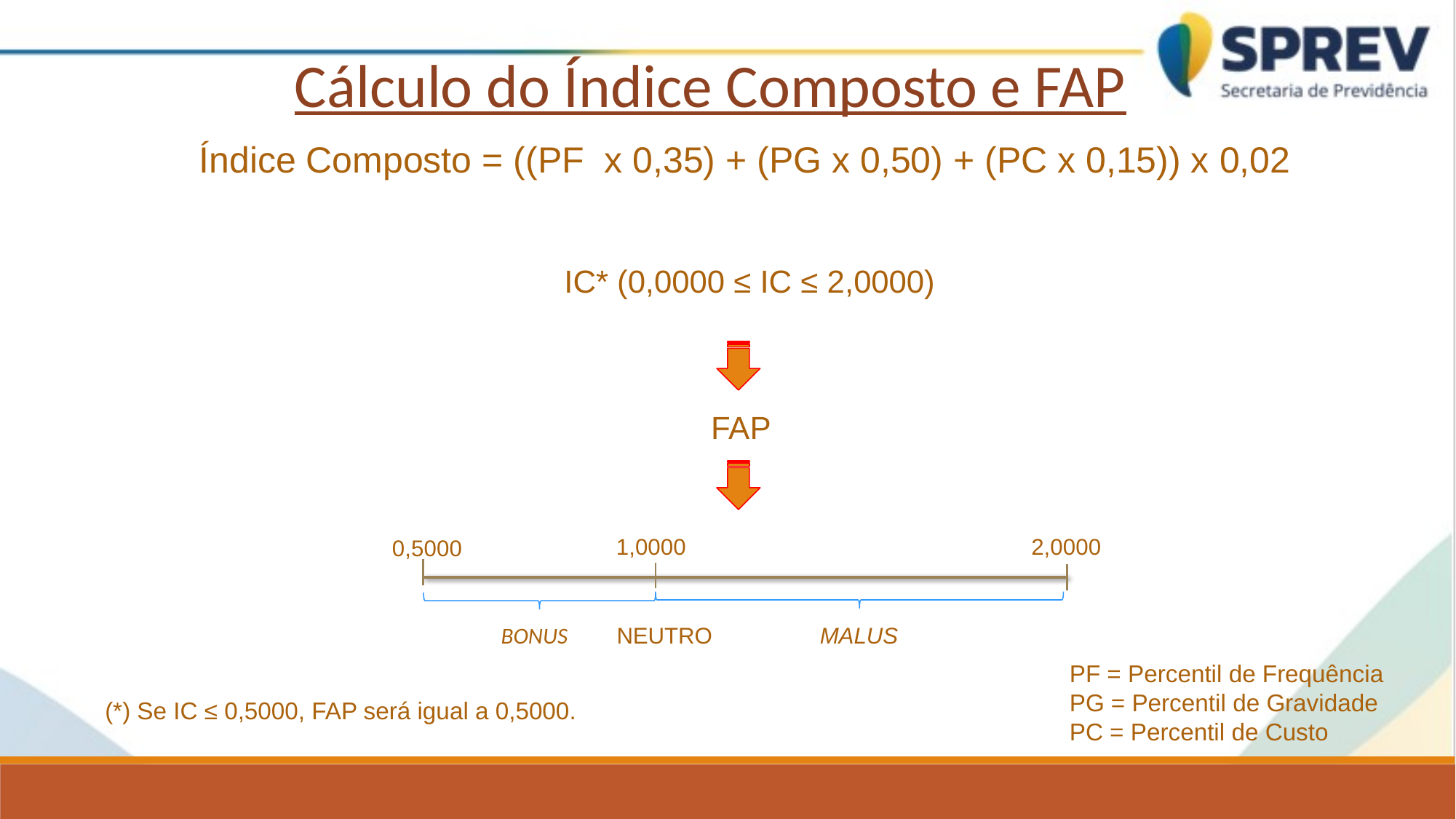

Cálculo do Índice Composto e FAP
Índice Composto = ((PF  x 0,35) + (PG x 0,50) + (PC x 0,15)) x 0,02
IC* (0,0000 ≤ IC ≤ 2,0000)

FAP

2,0000
1,0000
0,5000
BONUS
NEUTRO
MALUS
PF = Percentil de Frequência
PG = Percentil de Gravidade
PC = Percentil de Custo

(*) Se IC ≤ 0,5000, FAP será igual a 0,5000.